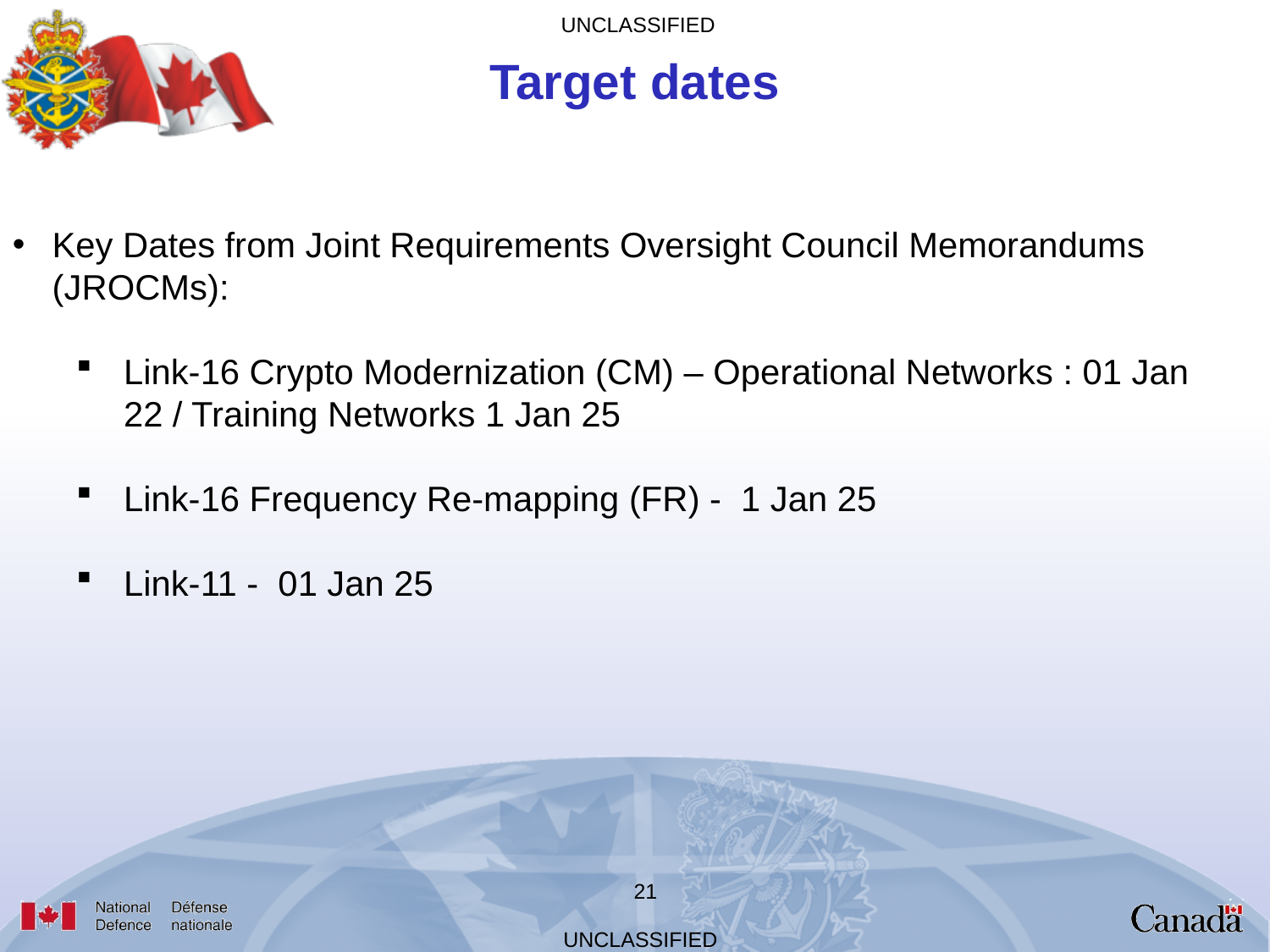

# Target dates
Key Dates from Joint Requirements Oversight Council Memorandums (JROCMs):

Link-16 Crypto Modernization (CM) – Operational Networks : 01 Jan 22 / Training Networks 1 Jan 25

Link-16 Frequency Re-mapping (FR) -  1 Jan 25

Link-11 -  01 Jan 25